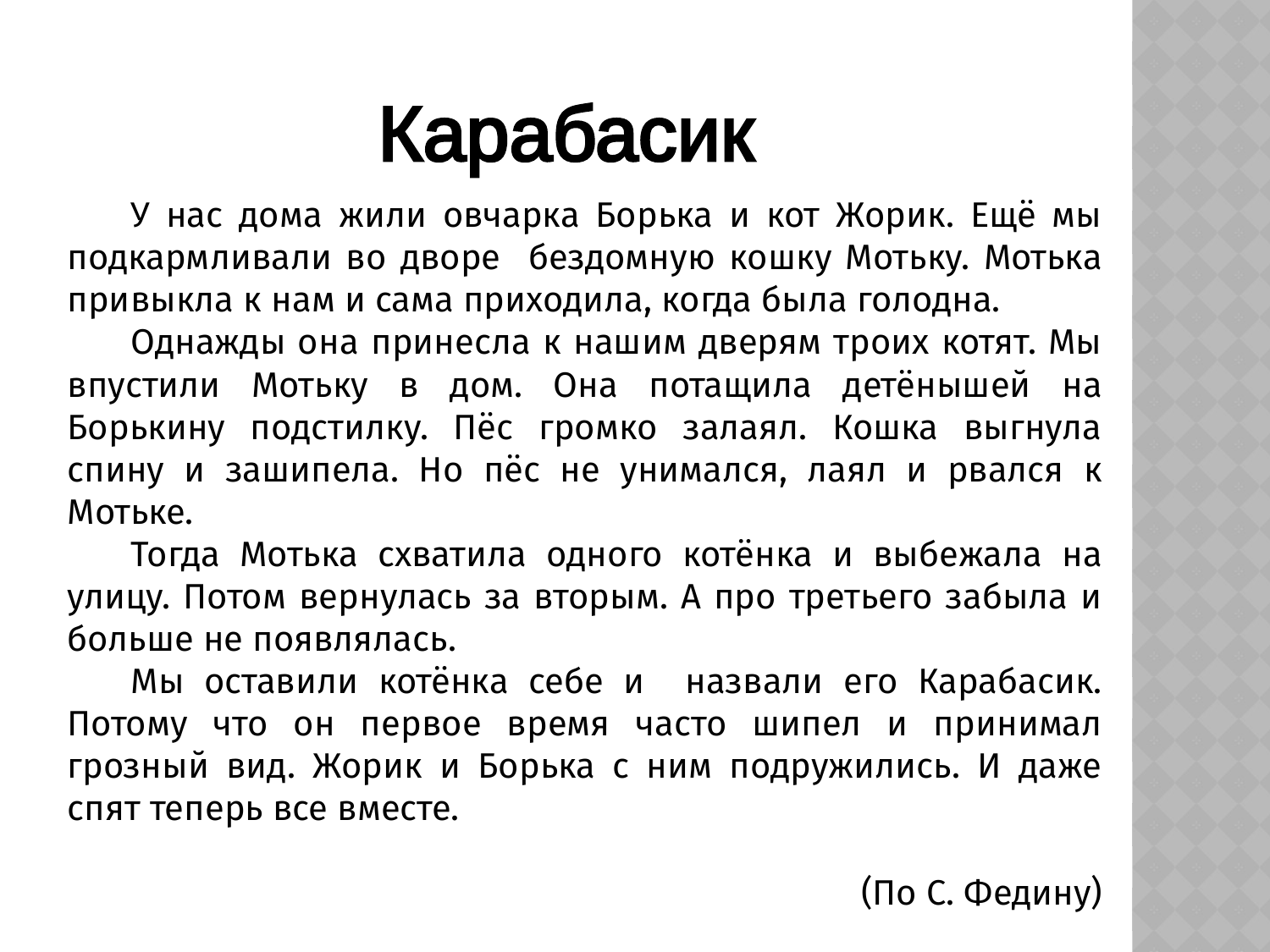

# Карабасик
У нас дома жили овчарка Борька и кот Жорик. Ещё мы подкармливали во дворе  бездомную кошку Мотьку. Мотька привыкла к нам и сама приходила, когда была голодна.
Однажды она принесла к нашим дверям троих котят. Мы впустили Мотьку в дом. Она потащила детёнышей на Борькину подстилку. Пёс громко залаял. Кошка выгнула спину и зашипела. Но пёс не унимался, лаял и рвался к Мотьке.
Тогда Мотька схватила одного котёнка и выбежала на улицу. Потом вернулась за вторым. А про третьего забыла и больше не появлялась.
Мы оставили котёнка себе и  назвали его Карабасик. Потому что он первое время часто шипел и принимал грозный вид. Жорик и Борька с ним подружились. И даже спят теперь все вместе.

(По С. Федину)